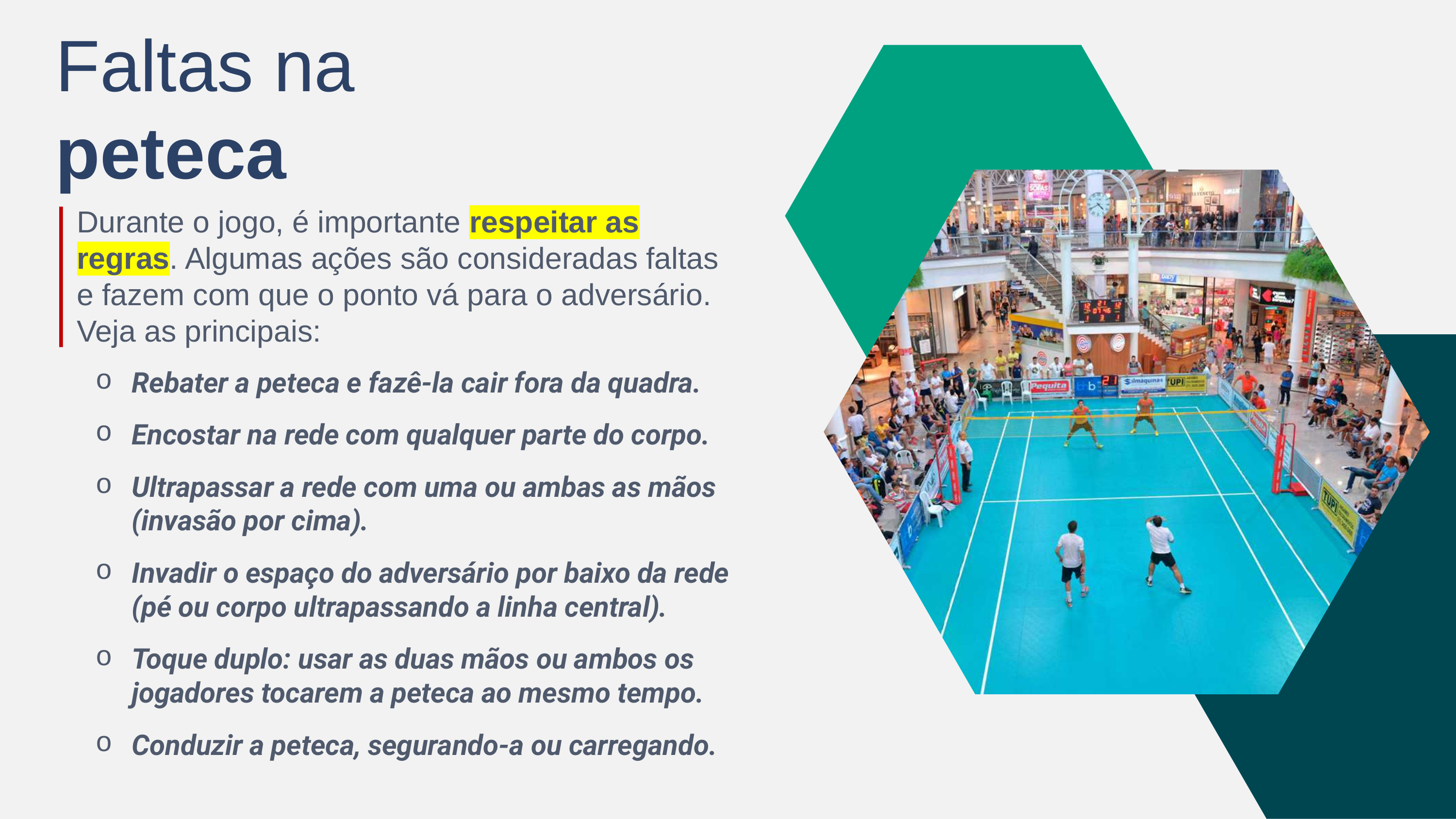

Faltas na
peteca .

Durante o jogo, é importante respeitar as regras. Algumas ações são consideradas faltas e fazem com que o ponto vá para o adversário. Veja as principais:

Rebater a peteca e fazê-la cair fora da quadra.
Encostar na rede com qualquer parte do corpo.
Ultrapassar a rede com uma ou ambas as mãos (invasão por cima).
Invadir o espaço do adversário por baixo da rede (pé ou corpo ultrapassando a linha central).
Toque duplo: usar as duas mãos ou ambos os jogadores tocarem a peteca ao mesmo tempo.
Conduzir a peteca, segurando-a ou carregando.